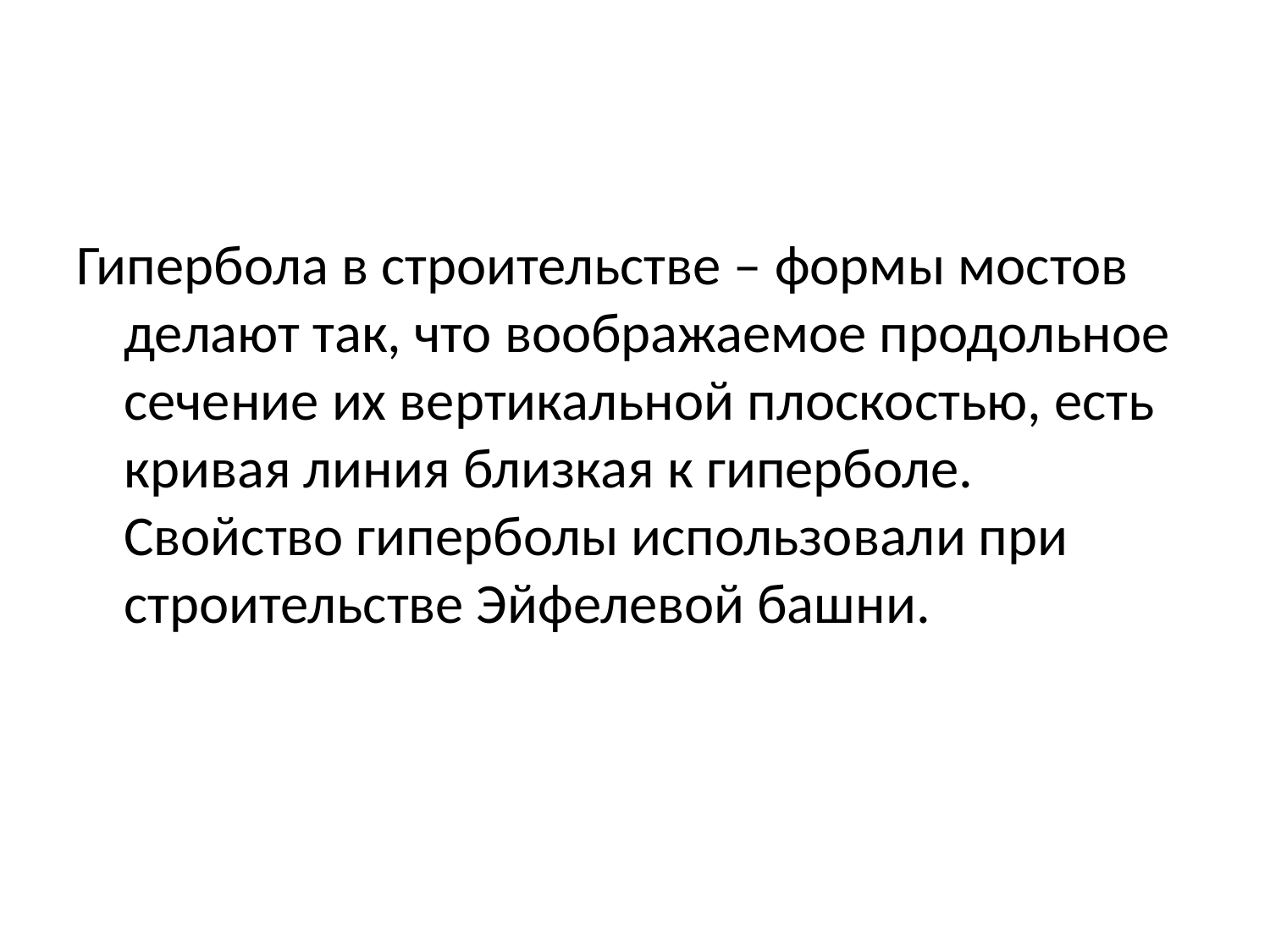

#
Гипербола в строительстве – формы мостов делают так, что воображаемое продольное сечение их вертикальной плоскостью, есть кривая линия близкая к гиперболе. Свойство гиперболы использовали при строительстве Эйфелевой башни.